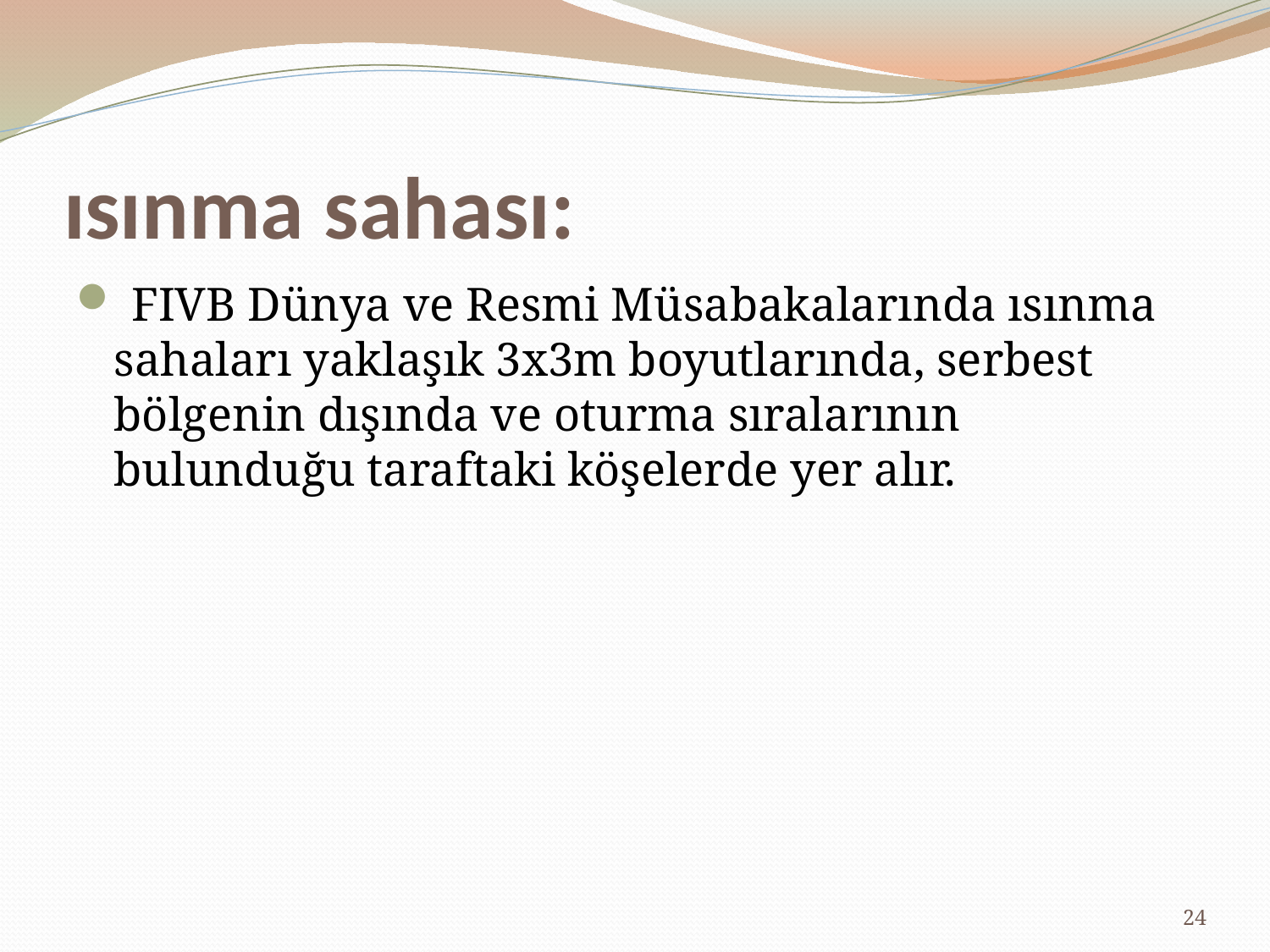

# ısınma sahası:
 FIVB Dünya ve Resmi Müsabakalarında ısınma sahaları yaklaşık 3x3m boyutlarında, serbest bölgenin dışında ve oturma sıralarının bulunduğu taraftaki köşelerde yer alır.

24